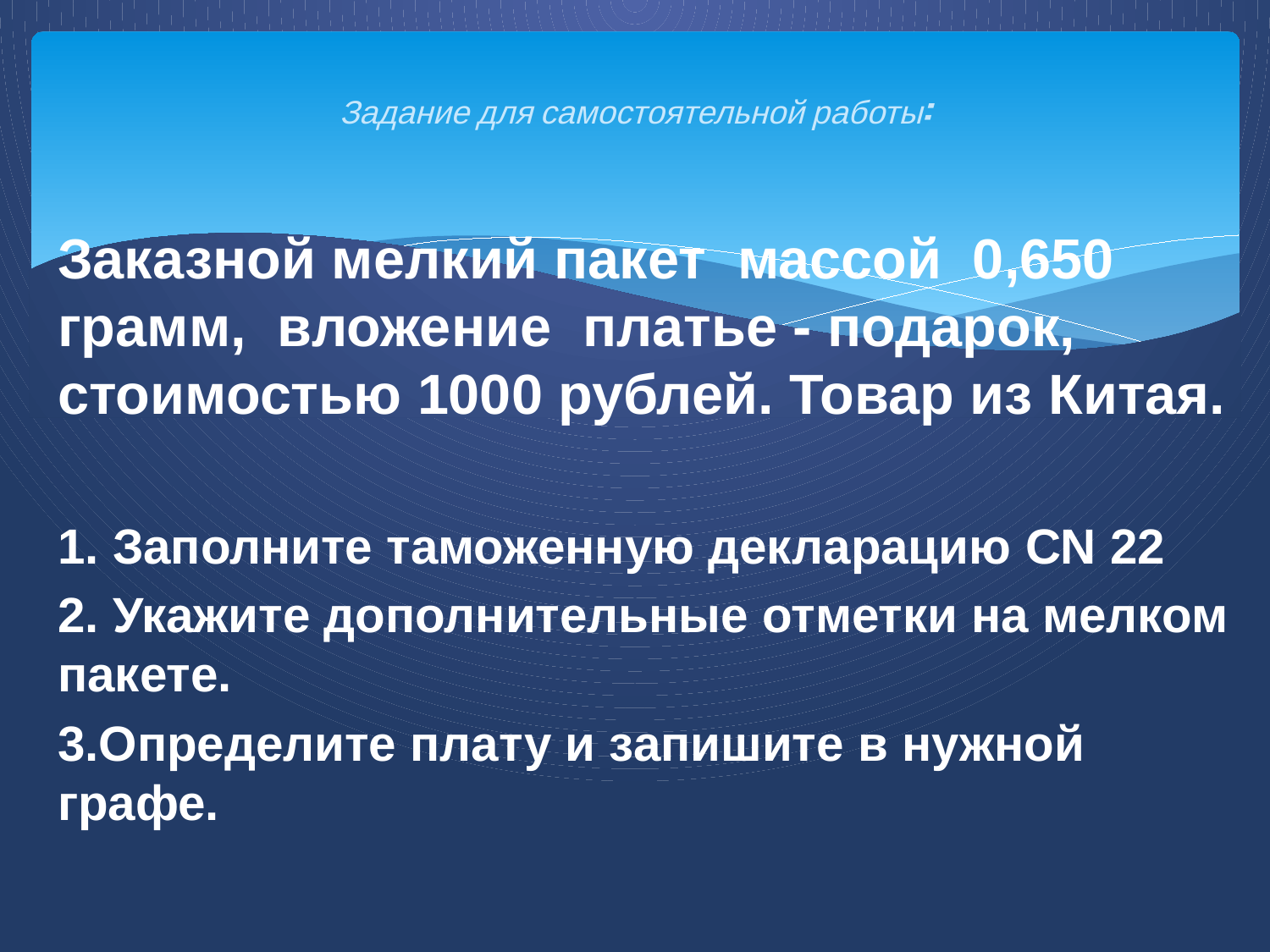

# Задание для самостоятельной работы:
Заказной мелкий пакет  массой  0,650 грамм,  вложение  платье - подарок, стоимостью 1000 рублей. Товар из Китая.

1. Заполните таможенную декларацию CN 22
2. Укажите дополнительные отметки на мелком пакете.
3.Определите плату и запишите в нужной графе.